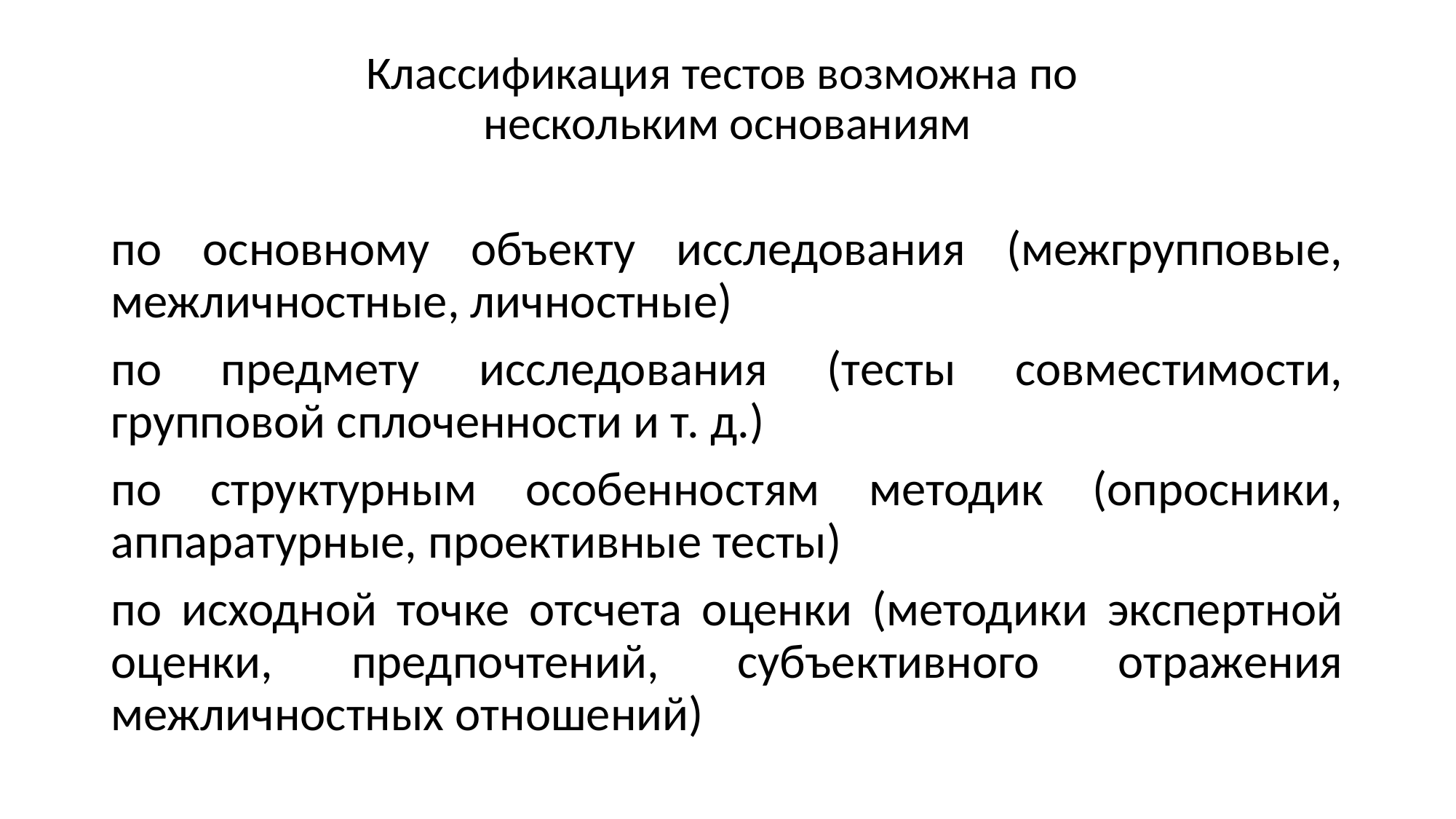

# Классификация тестов возможна по нескольким основаниям
по основному объекту исследования (межгрупповые, межличностные, личностные)
по предмету исследования (тесты совместимости, групповой сплоченности и т. д.)
по структурным особенностям методик (опросники, аппаратурные, проективные тесты)
по исходной точке отсчета оценки (методики экспертной оценки, предпочтений, субъективного отражения межличностных отношений)